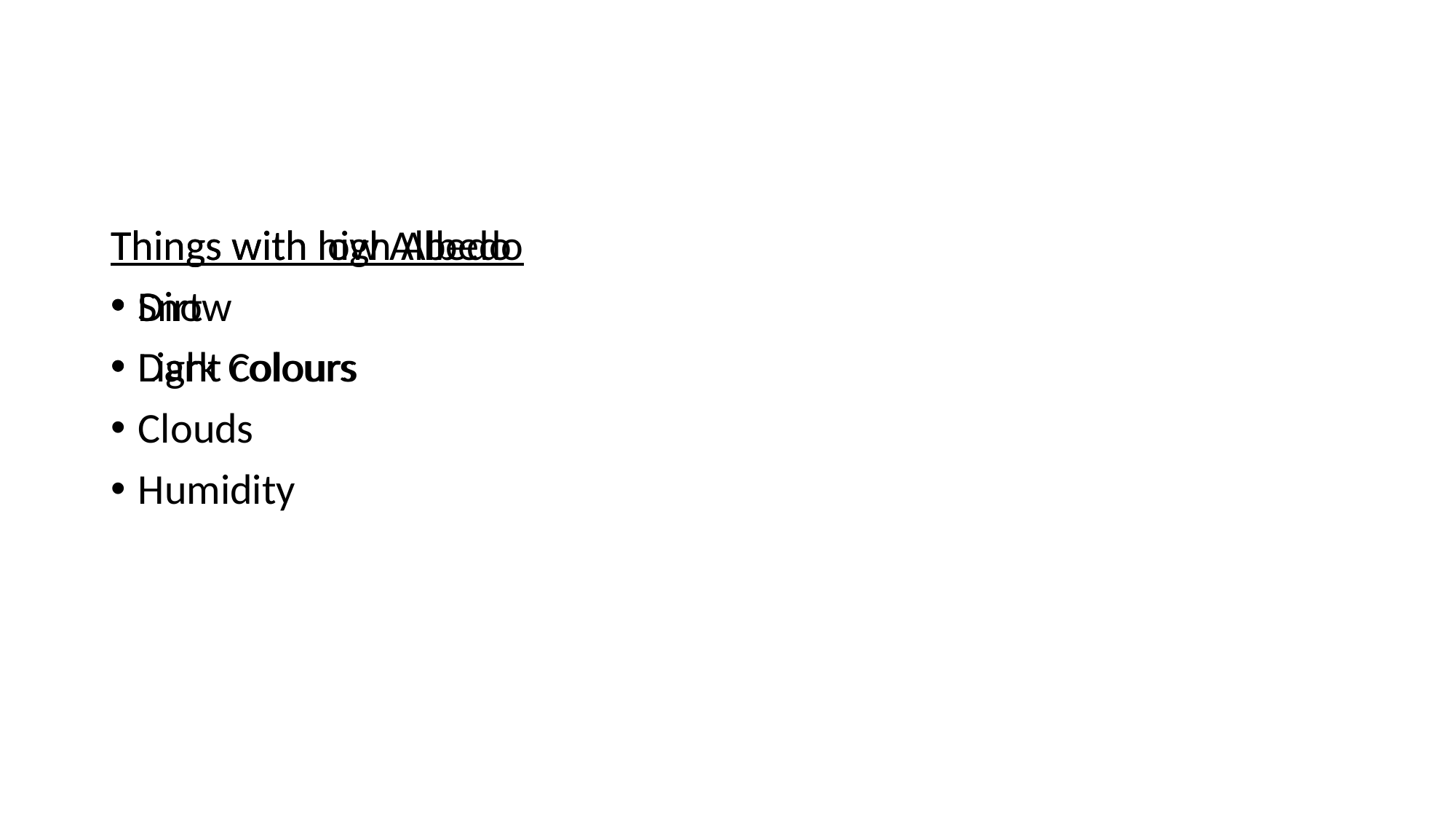

#
Things with high Albedo
Snow
Light colours
Clouds
Humidity
Things with low Albedo
Dirt
Dark Colours